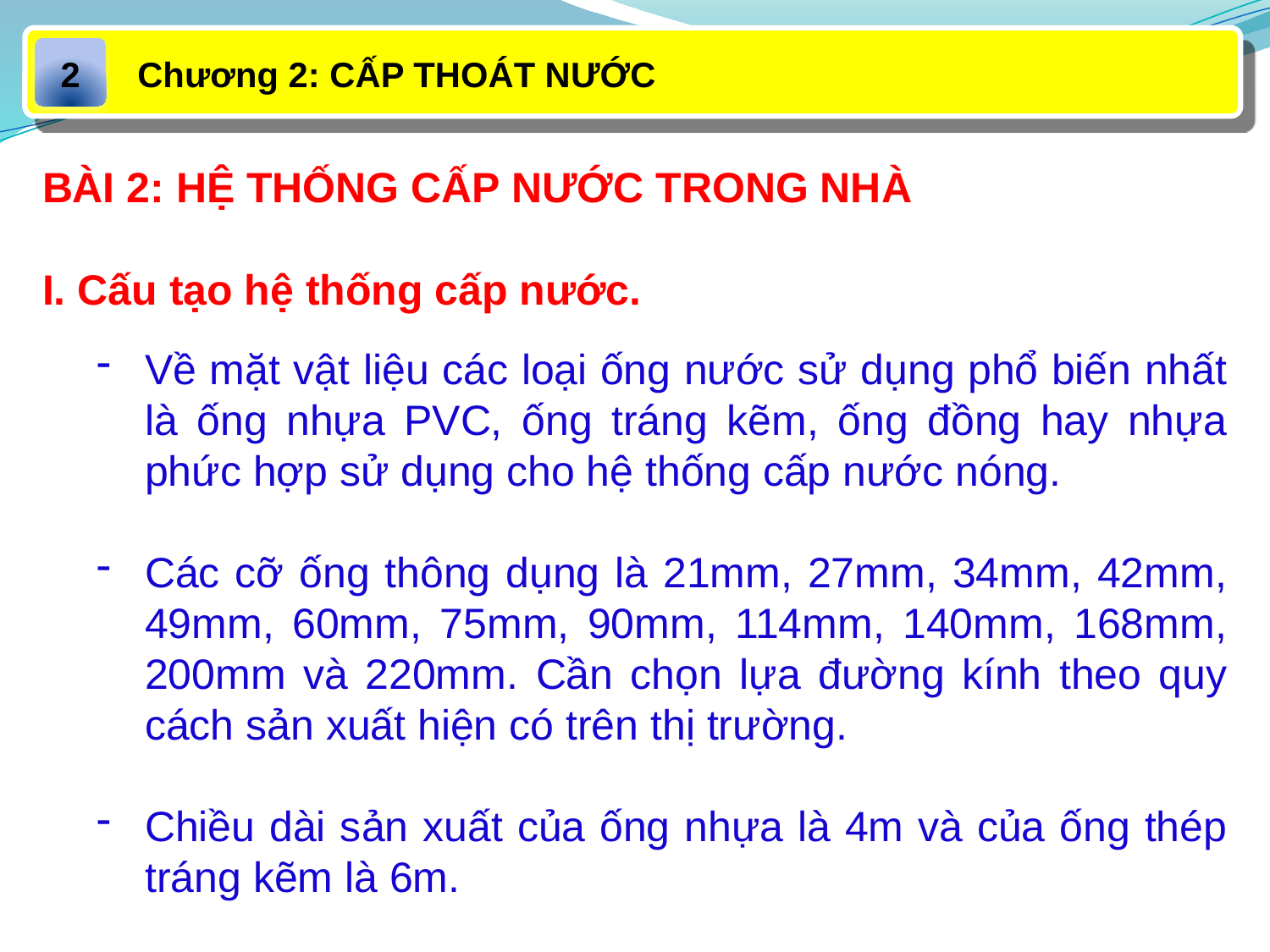

Chương 2: CẤP THOÁT NƯỚC
2

BÀI 2: HỆ THỐNG CẤP NƯỚC TRONG NHÀ

I. Cấu tạo hệ thống cấp nước.

Về mặt vật liệu các loại ống nước sử dụng phổ biến nhất là ống nhựa PVC, ống tráng kẽm, ống đồng hay nhựa phức hợp sử dụng cho hệ thống cấp nước nóng.

Các cỡ ống thông dụng là 21mm, 27mm, 34mm, 42mm, 49mm, 60mm, 75mm, 90mm, 114mm, 140mm, 168mm, 200mm và 220mm. Cần chọn lựa đường kính theo quy cách sản xuất hiện có trên thị trường.

Chiều dài sản xuất của ống nhựa là 4m và của ống thép tráng kẽm là 6m.